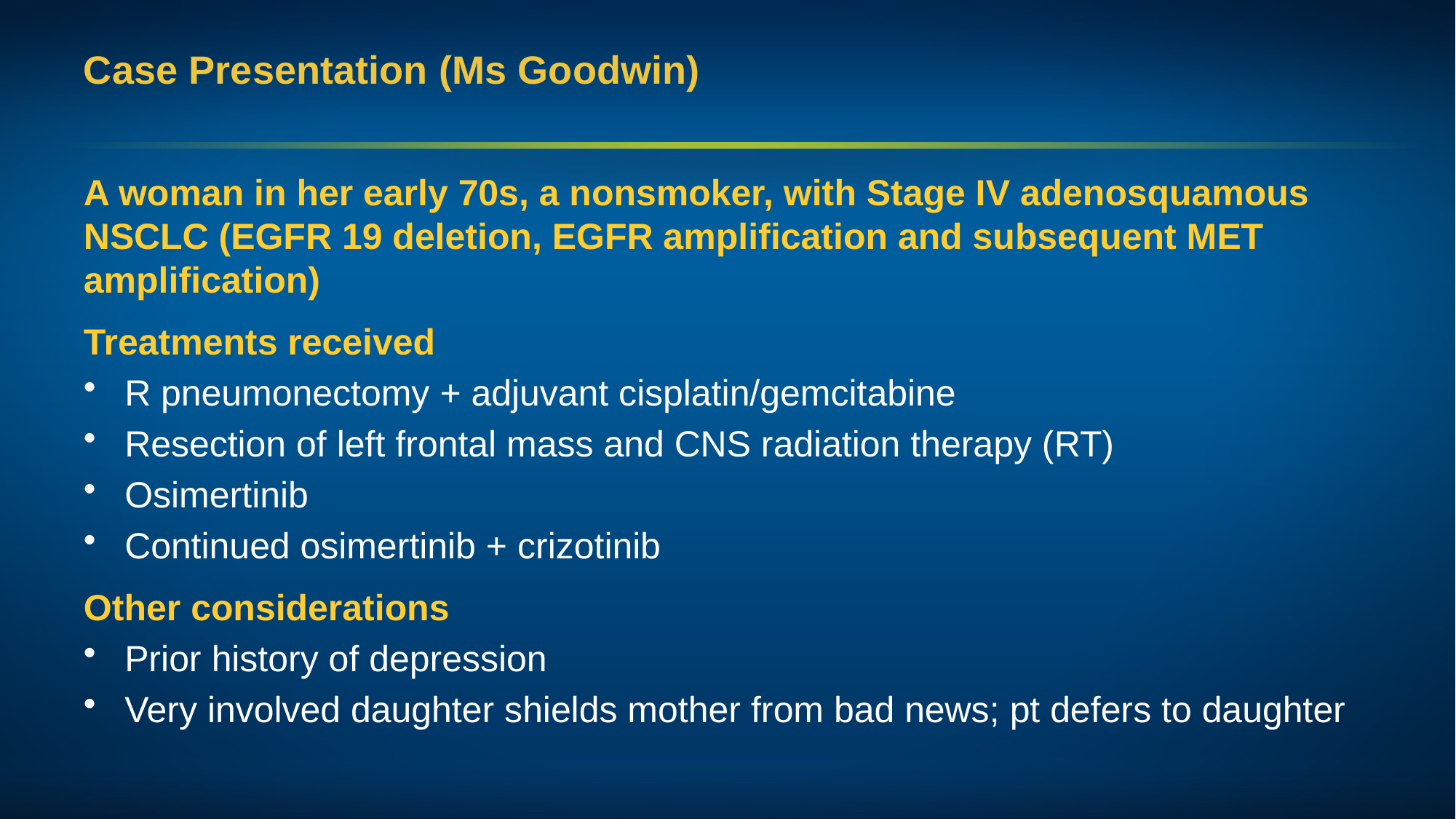

# Case Presentation (Ms Goodwin)
A woman in her early 70s, a nonsmoker, with Stage IV adenosquamous NSCLC (EGFR 19 deletion, EGFR amplification and subsequent MET amplification)
Treatments received
R pneumonectomy + adjuvant cisplatin/gemcitabine
Resection of left frontal mass and CNS radiation therapy (RT)
Osimertinib
Continued osimertinib + crizotinib
Other considerations
Prior history of depression
Very involved daughter shields mother from bad news; pt defers to daughter